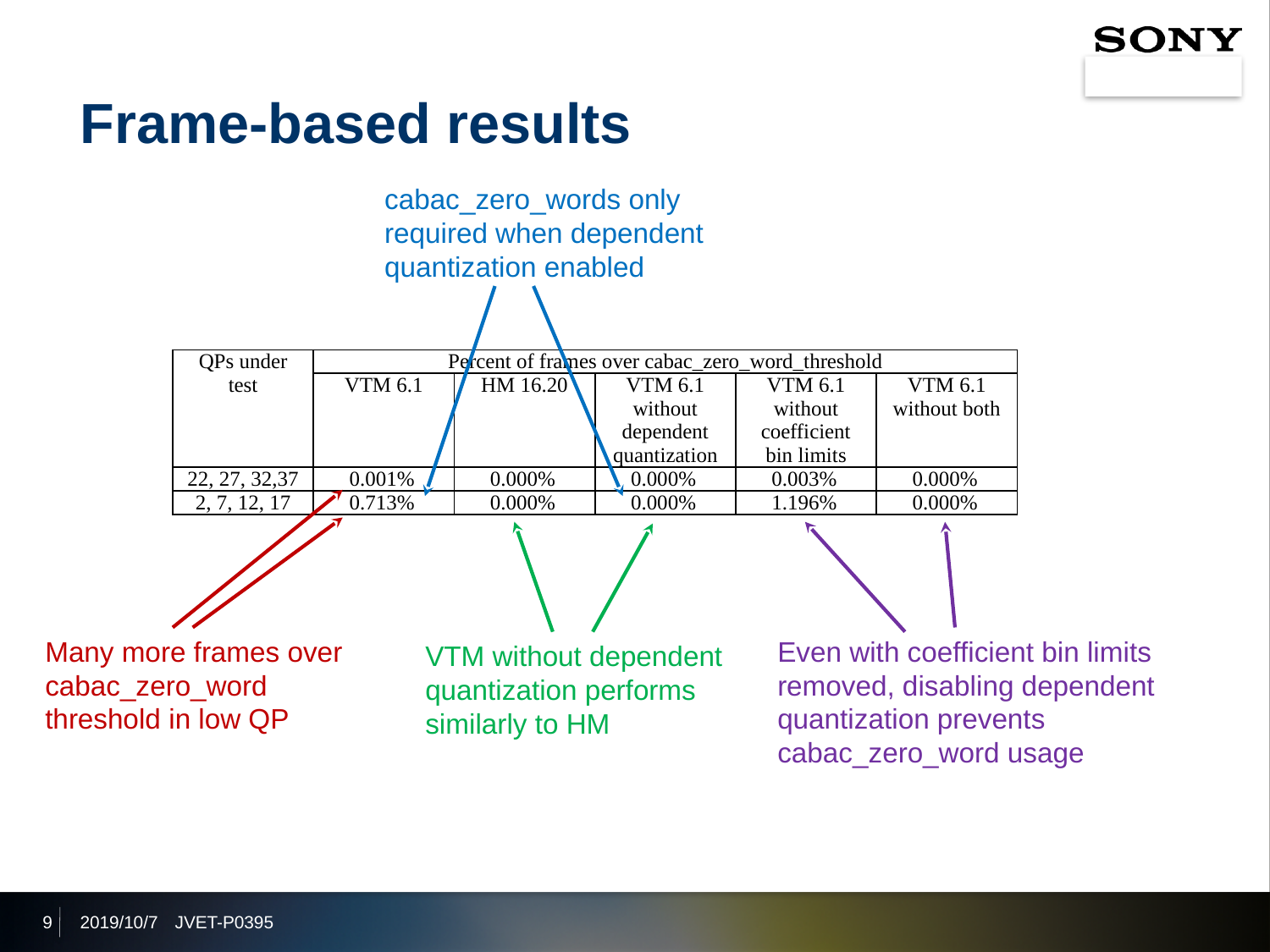

# Frame-based results
cabac_zero_words only required when dependent quantization enabled
| QPs under test | Percent of frames over cabac\_zero\_word\_threshold |  |  |  |  |
| --- | --- | --- | --- | --- | --- |
|  | VTM 6.1 | HM 16.20 | VTM 6.1 without dependent quantization | VTM 6.1 without coefficient bin limits | VTM 6.1 without both |
| 22, 27, 32,37 | 0.001% | 0.000% | 0.000% | 0.003% | 0.000% |
| 2, 7, 12, 17 | 0.713% | 0.000% | 0.000% | 1.196% | 0.000% |
Even with coefficient bin limits removed, disabling dependent quantization prevents cabac_zero_word usage
Many more frames over cabac_zero_word threshold in low QP
VTM without dependent quantization performs similarly to HM
9
2019/10/7
JVET-P0395